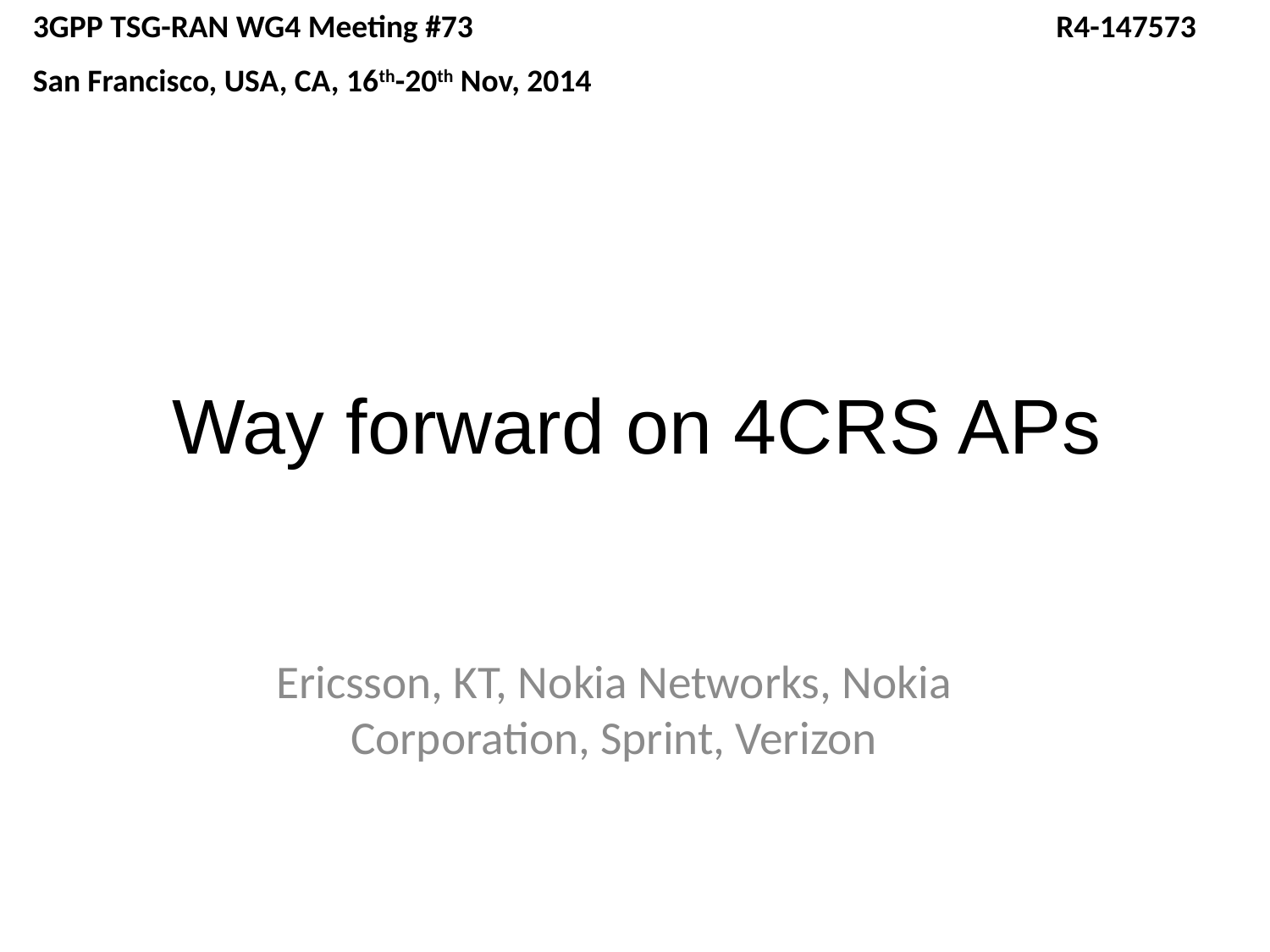

3GPP TSG-RAN WG4 Meeting #73                                       			 R4-147573
San Francisco, USA, CA, 16th-20th Nov, 2014
# Way forward on 4CRS APs
Ericsson, KT, Nokia Networks, Nokia Corporation, Sprint, Verizon